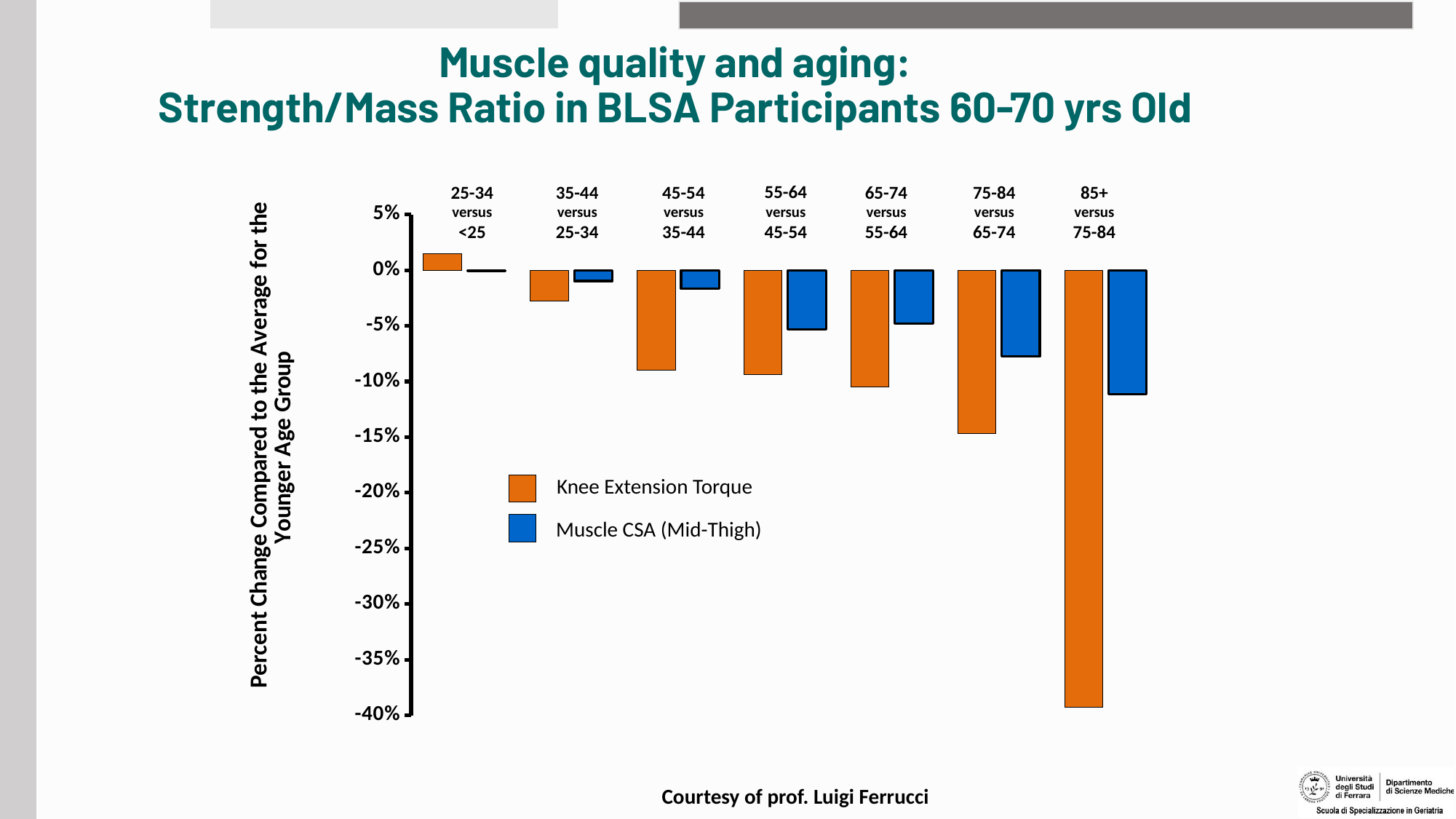

# Muscle quality and aging: Strength/Mass Ratio in BLSA Participants 60-70 yrs Old

### Chart

| Category |  |  |
|---|---|---|
| 25-34 | 0.014939455889290701 | -0.0009661835748792068 |
| 35-44 | -0.027525304689113763 | -0.009680542110358153 |
| 45-54 | -0.08959227467811169 | -0.0166340508806262 |
| 55-64 | -0.09359371278875932 | -0.05299999999999993 |
| 65-74 | -0.105129913391073 | -0.04787234042553202 |
| 75-84 | -0.146828504306969 | -0.07752808988764048 |
| 85+ | -0.3930114597031751 | -0.11165644171779102 |
55-64
versus
45-54
25-34
versus
<25
35-44
versus
25-34
45-54
versus
35-44
65-74
versus
55-64
75-84
versus
65-74
85+
versus
75-84
Knee Extension Torque

Muscle CSA (Mid-Thigh)

Courtesy of prof. Luigi Ferrucci